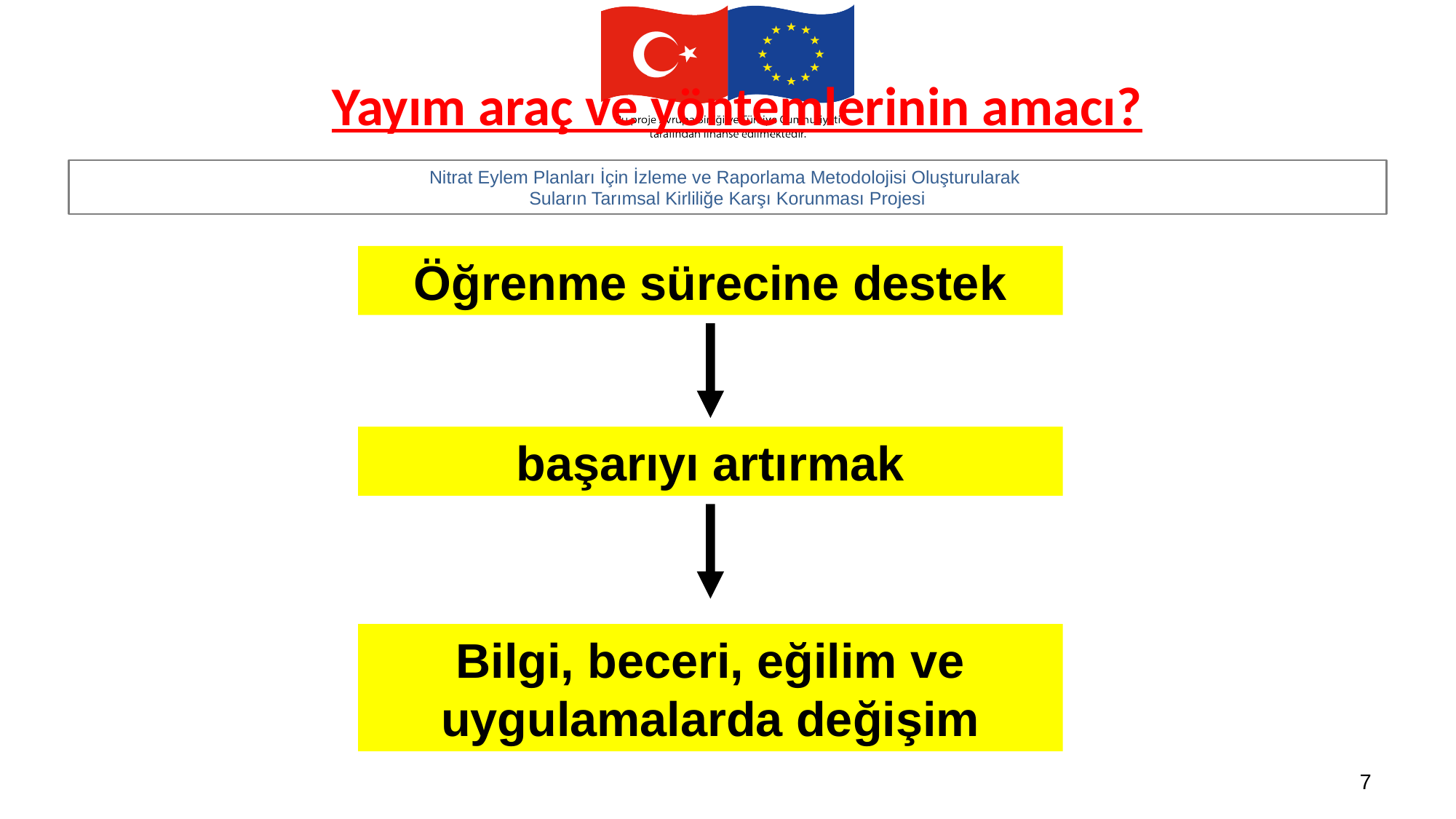

# Yayım araç ve yöntemlerinin amacı?
Öğrenme sürecine destek

başarıyı artırmak

Bilgi, beceri, eğilim ve uygulamalarda değişim
7